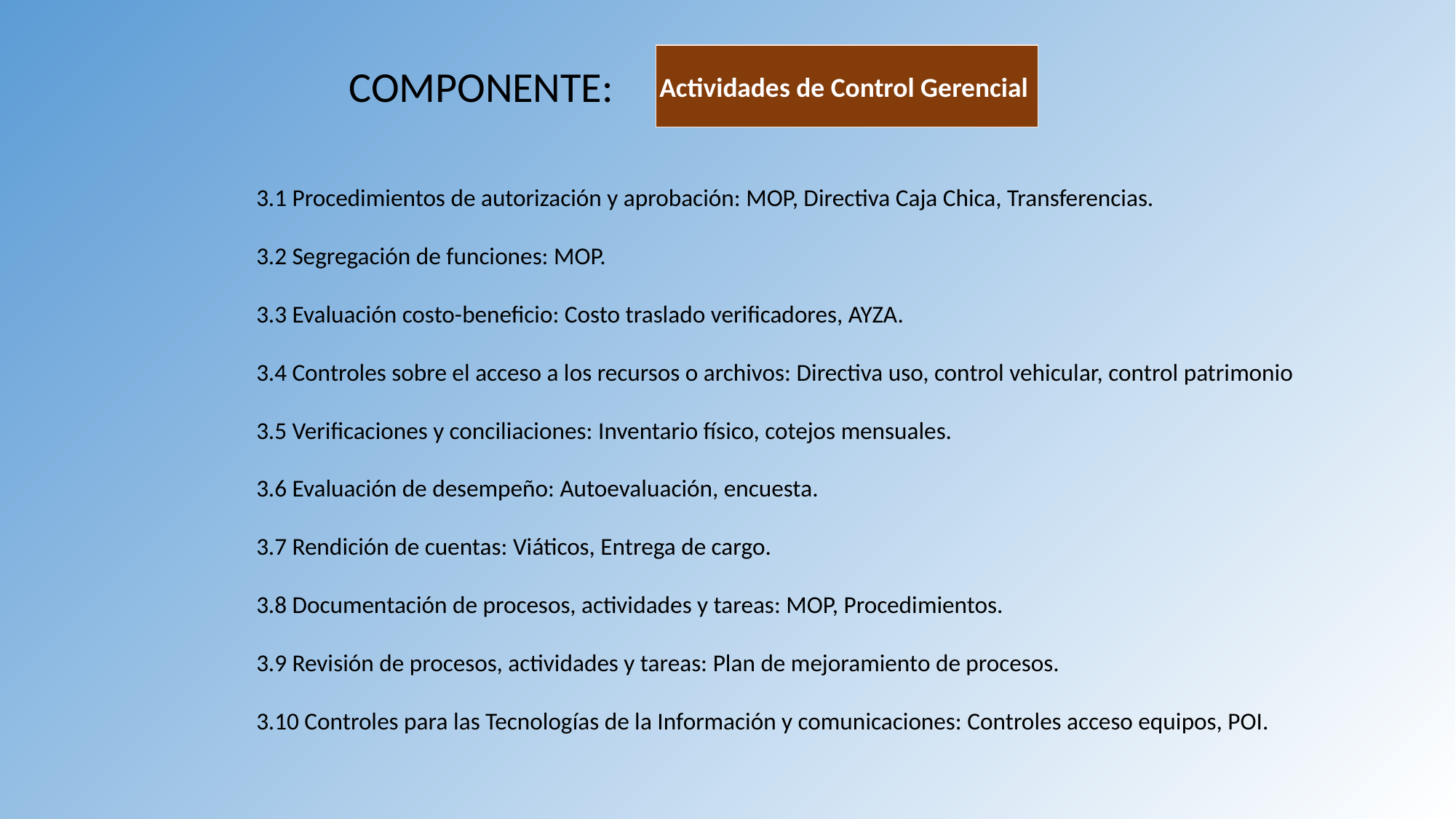

Actividades de Control Gerencial
COMPONENTE:
3.1 Procedimientos de autorización y aprobación: MOP, Directiva Caja Chica, Transferencias.

3.2 Segregación de funciones: MOP.

3.3 Evaluación costo-beneficio: Costo traslado verificadores, AYZA.

3.4 Controles sobre el acceso a los recursos o archivos: Directiva uso, control vehicular, control patrimonio

3.5 Verificaciones y conciliaciones: Inventario físico, cotejos mensuales.

3.6 Evaluación de desempeño: Autoevaluación, encuesta.

3.7 Rendición de cuentas: Viáticos, Entrega de cargo.

3.8 Documentación de procesos, actividades y tareas: MOP, Procedimientos.

3.9 Revisión de procesos, actividades y tareas: Plan de mejoramiento de procesos.

3.10 Controles para las Tecnologías de la Información y comunicaciones: Controles acceso equipos, POI.